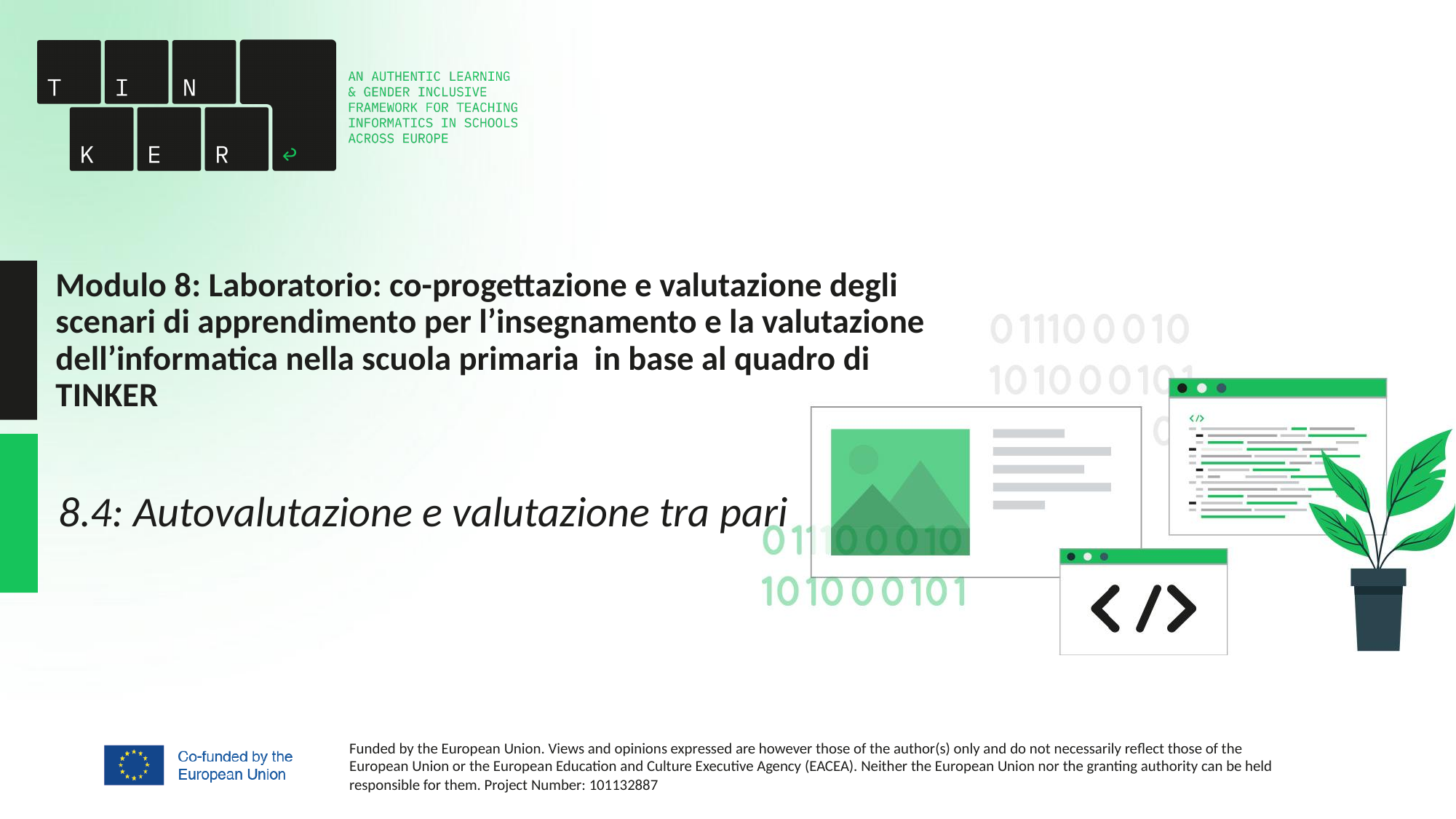

# Modulo 8: Laboratorio: co-progettazione e valutazione degli scenari di apprendimento per l’insegnamento e la valutazione dell’informatica nella scuola primaria  in base al quadro di TINKER
8.4: Autovalutazione e valutazione tra pari